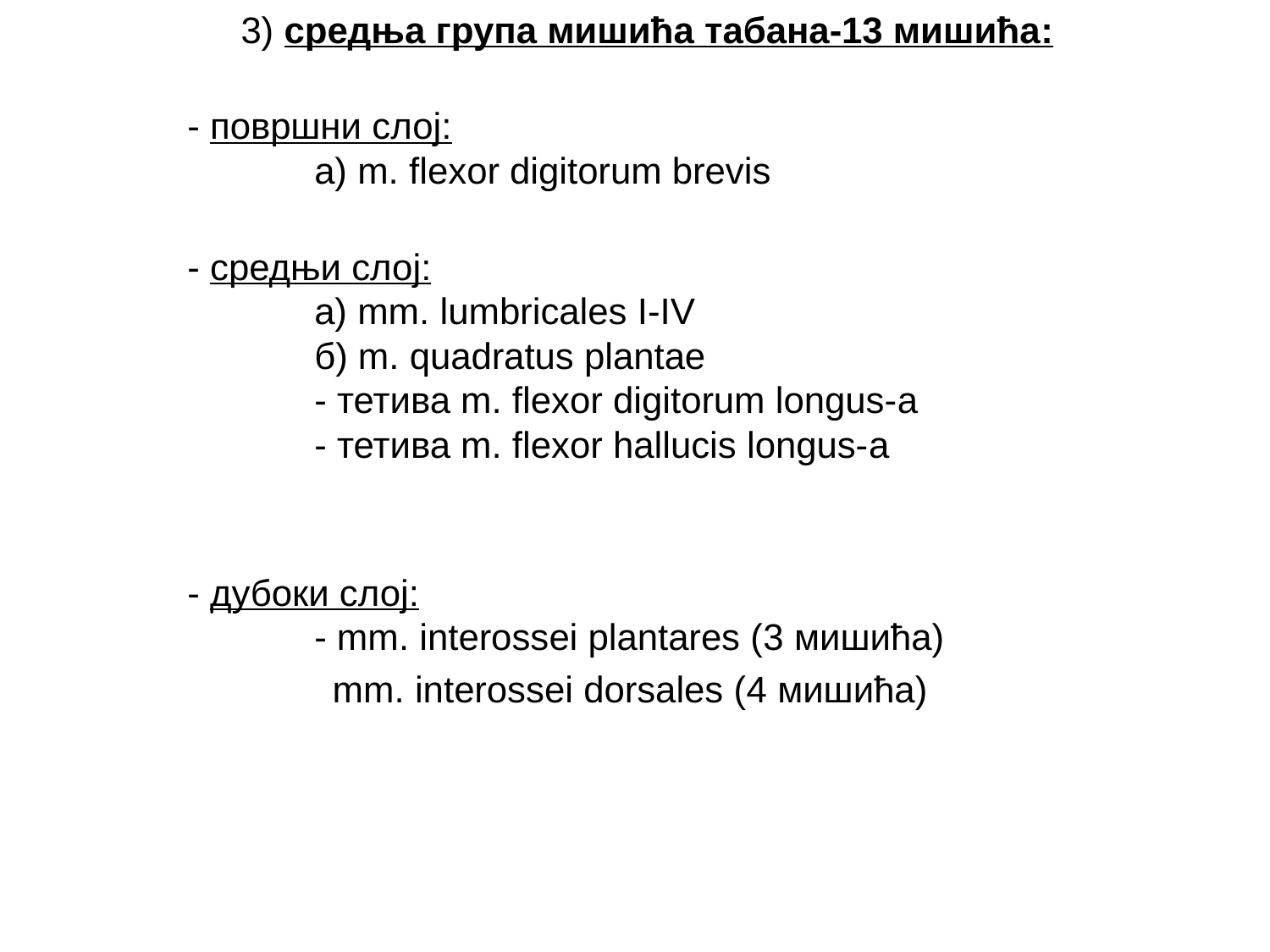

3) средња група мишића табана-13 мишића:
     	- површни слој:
		a) m. flexor digitorum brevis
     	- средњи слој:
		a) mm. lumbricales I-IV
		б) m. quadratus plantae
		- тетива m. flexor digitorum longus-a
		- тетива m. flexor hallucis longus-a

      	- дубоки слој:
		- mm. interossei plantares (3 мишића)
		              mm. interossei dorsales (4 мишића)